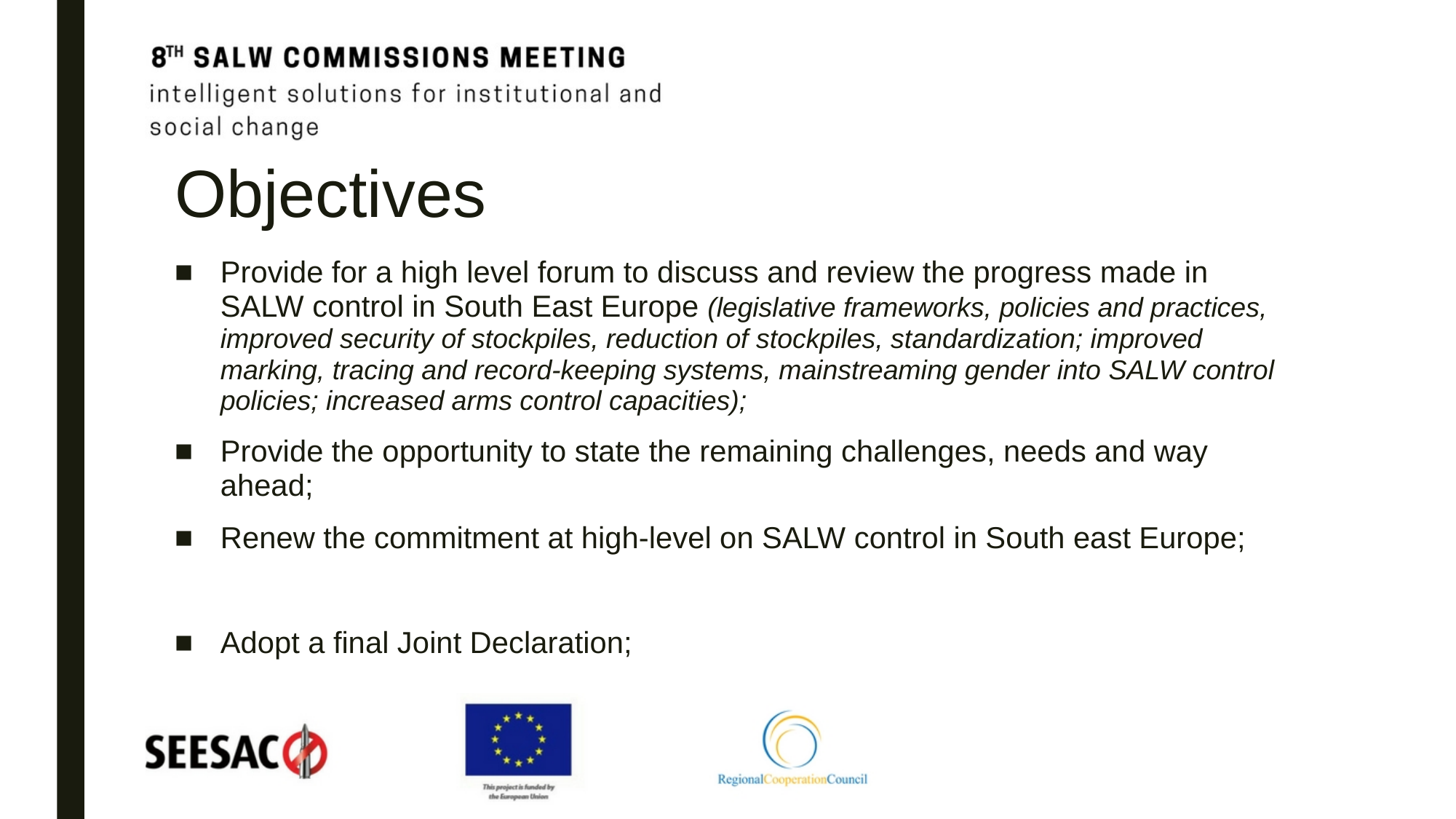

# Objectives
Provide for a high level forum to discuss and review the progress made in SALW control in South East Europe (legislative frameworks, policies and practices, improved security of stockpiles, reduction of stockpiles, standardization; improved marking, tracing and record-keeping systems, mainstreaming gender into SALW control policies; increased arms control capacities);
Provide the opportunity to state the remaining challenges, needs and way ahead;
Renew the commitment at high-level on SALW control in South east Europe;

Adopt a final Joint Declaration;